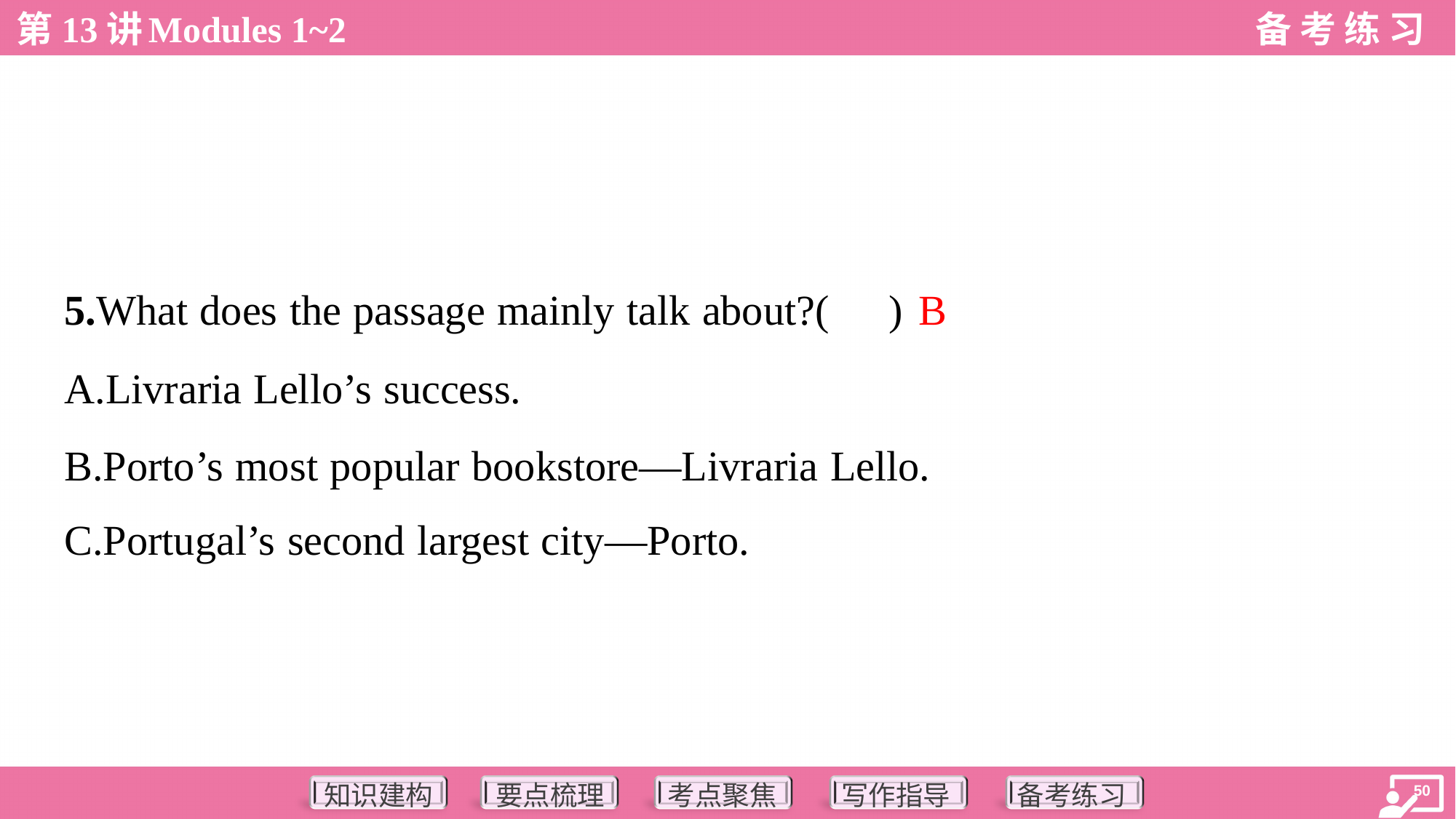

B
5.What does the passage mainly talk about?(     )
A.Livraria Lello’s success.
B.Porto’s most popular bookstore—Livraria Lello.
C.Portugal’s second largest city—Porto.